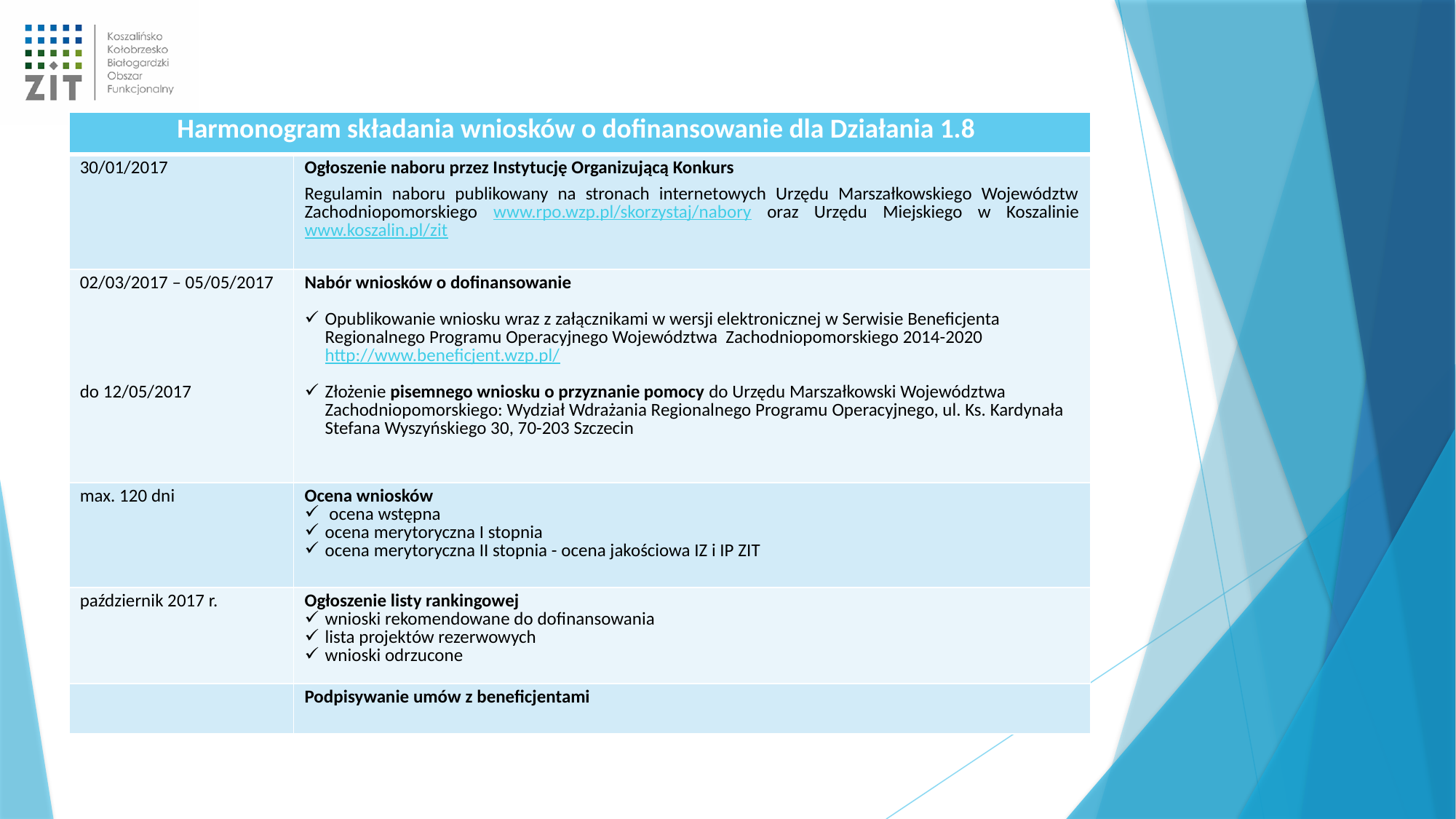

| Harmonogram składania wniosków o dofinansowanie dla Działania 1.8 |  |
| --- | --- |
| 30/01/2017 | Ogłoszenie naboru przez Instytucję Organizującą Konkurs Regulamin naboru publikowany na stronach internetowych Urzędu Marszałkowskiego Województw Zachodniopomorskiego www.rpo.wzp.pl/skorzystaj/nabory oraz Urzędu Miejskiego w Koszalinie www.koszalin.pl/zit |
| 02/03/2017 – 05/05/2017 do 12/05/2017 | Nabór wniosków o dofinansowanie Opublikowanie wniosku wraz z załącznikami w wersji elektronicznej w Serwisie Beneficjenta Regionalnego Programu Operacyjnego Województwa Zachodniopomorskiego 2014-2020 http://www.beneficjent.wzp.pl/ Złożenie pisemnego wniosku o przyznanie pomocy do Urzędu Marszałkowski Województwa Zachodniopomorskiego: Wydział Wdrażania Regionalnego Programu Operacyjnego, ul. Ks. Kardynała Stefana Wyszyńskiego 30, 70-203 Szczecin |
| max. 120 dni | Ocena wniosków ocena wstępna ocena merytoryczna I stopnia ocena merytoryczna II stopnia - ocena jakościowa IZ i IP ZIT |
| październik 2017 r. | Ogłoszenie listy rankingowej wnioski rekomendowane do dofinansowania lista projektów rezerwowych wnioski odrzucone |
|  | Podpisywanie umów z beneficjentami |